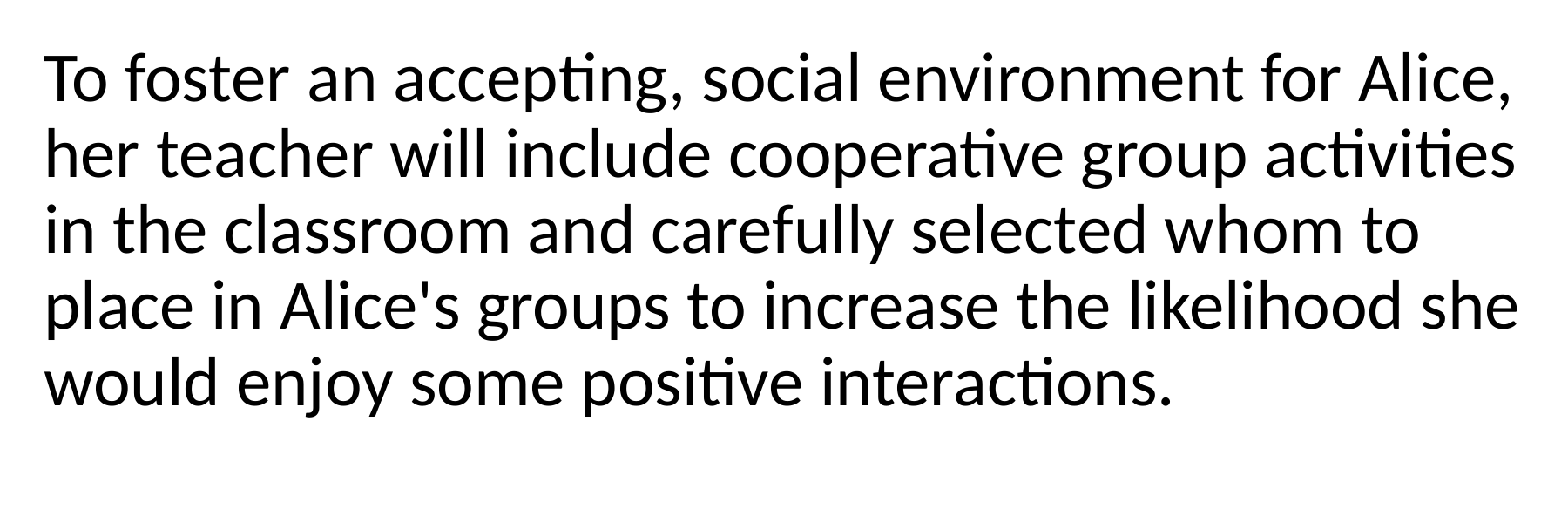

To foster an accepting, social environment for Alice, her teacher will include cooperative group activities in the classroom and carefully selected whom to place in Alice's groups to increase the likelihood she would enjoy some positive interactions.